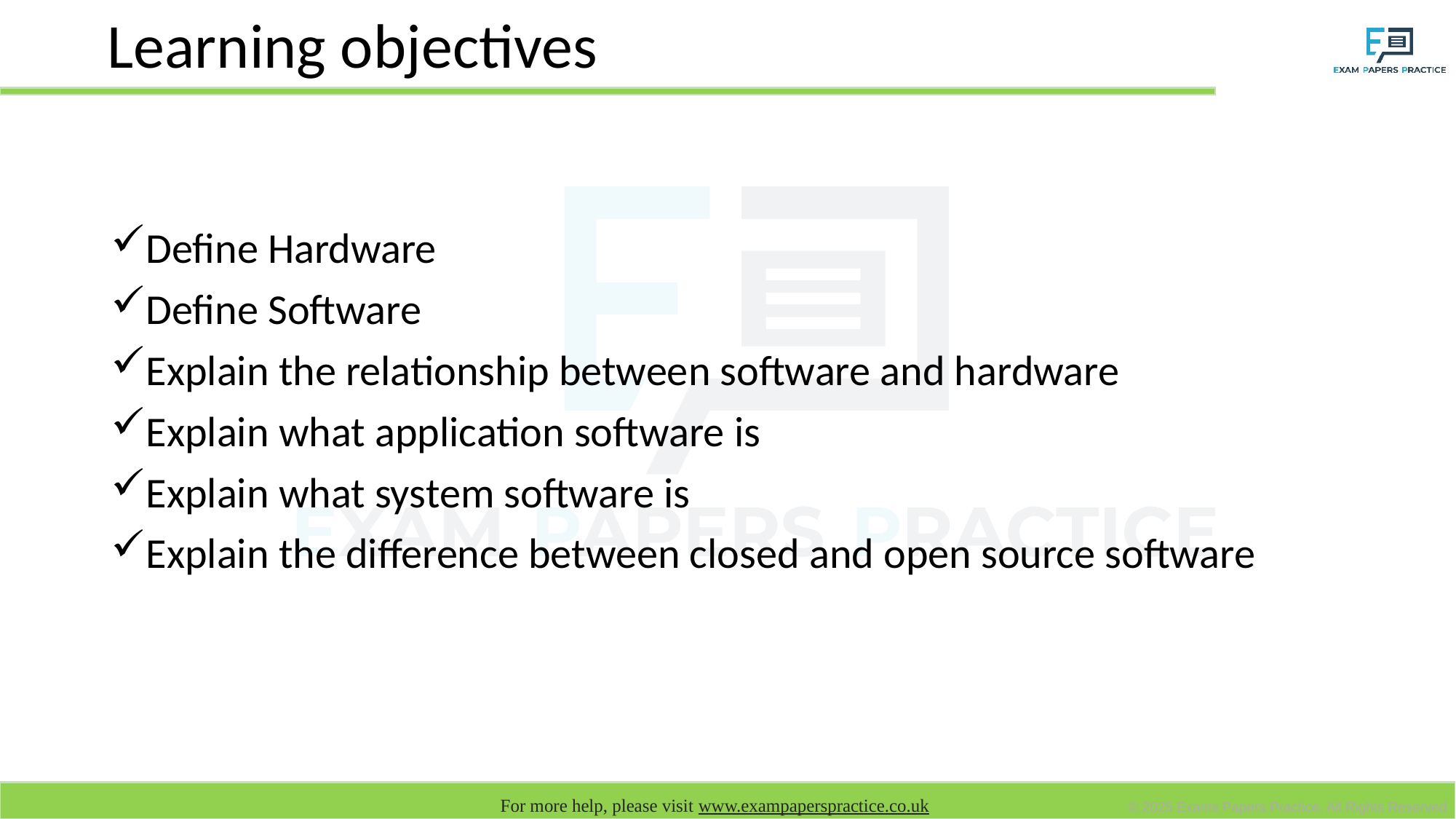

# Learning objectives
Define Hardware
Define Software
Explain the relationship between software and hardware
Explain what application software is
Explain what system software is
Explain the difference between closed and open source software